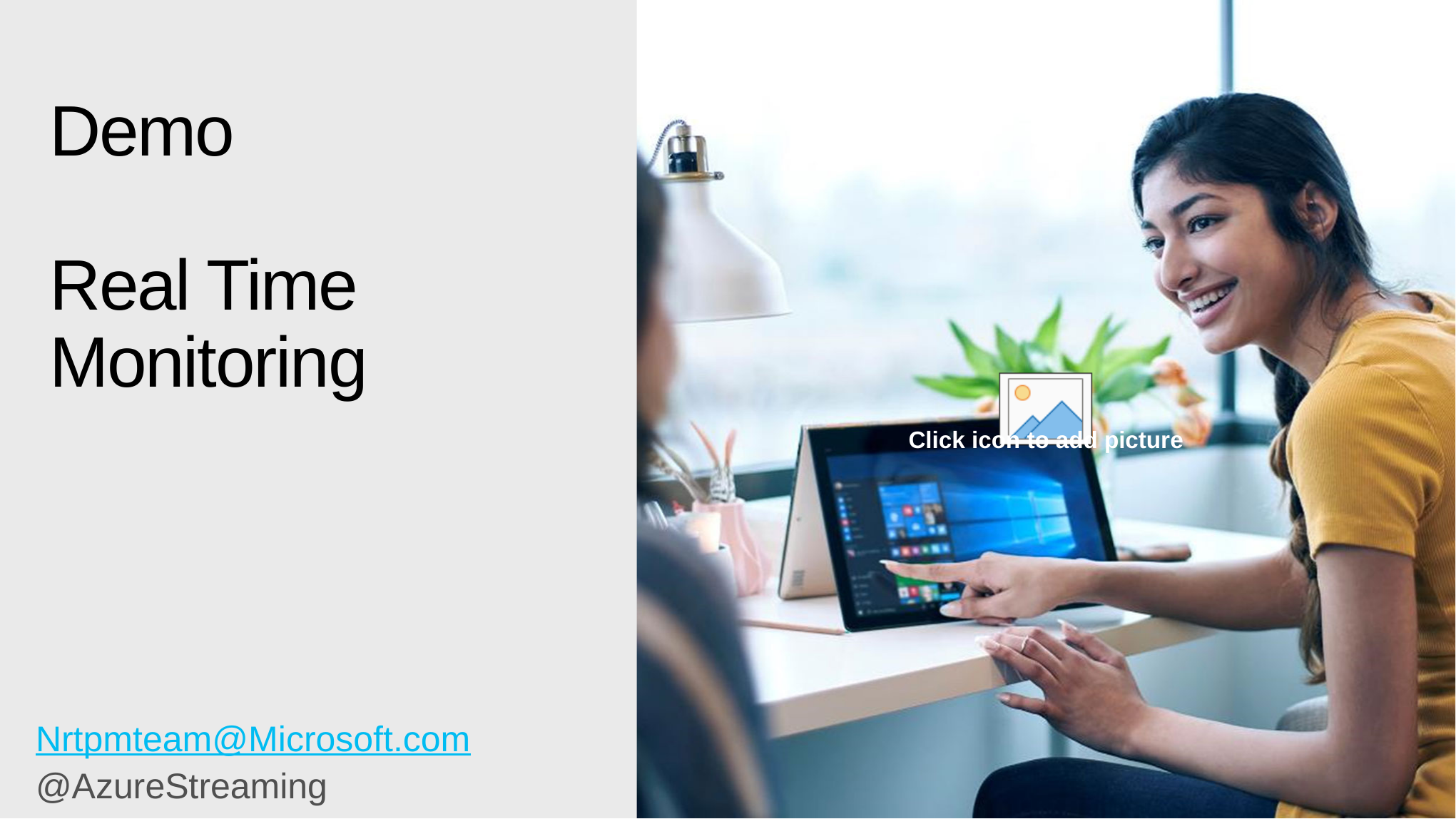

# Demo Real Time Monitoring
Nrtpmteam@Microsoft.com
@AzureStreaming